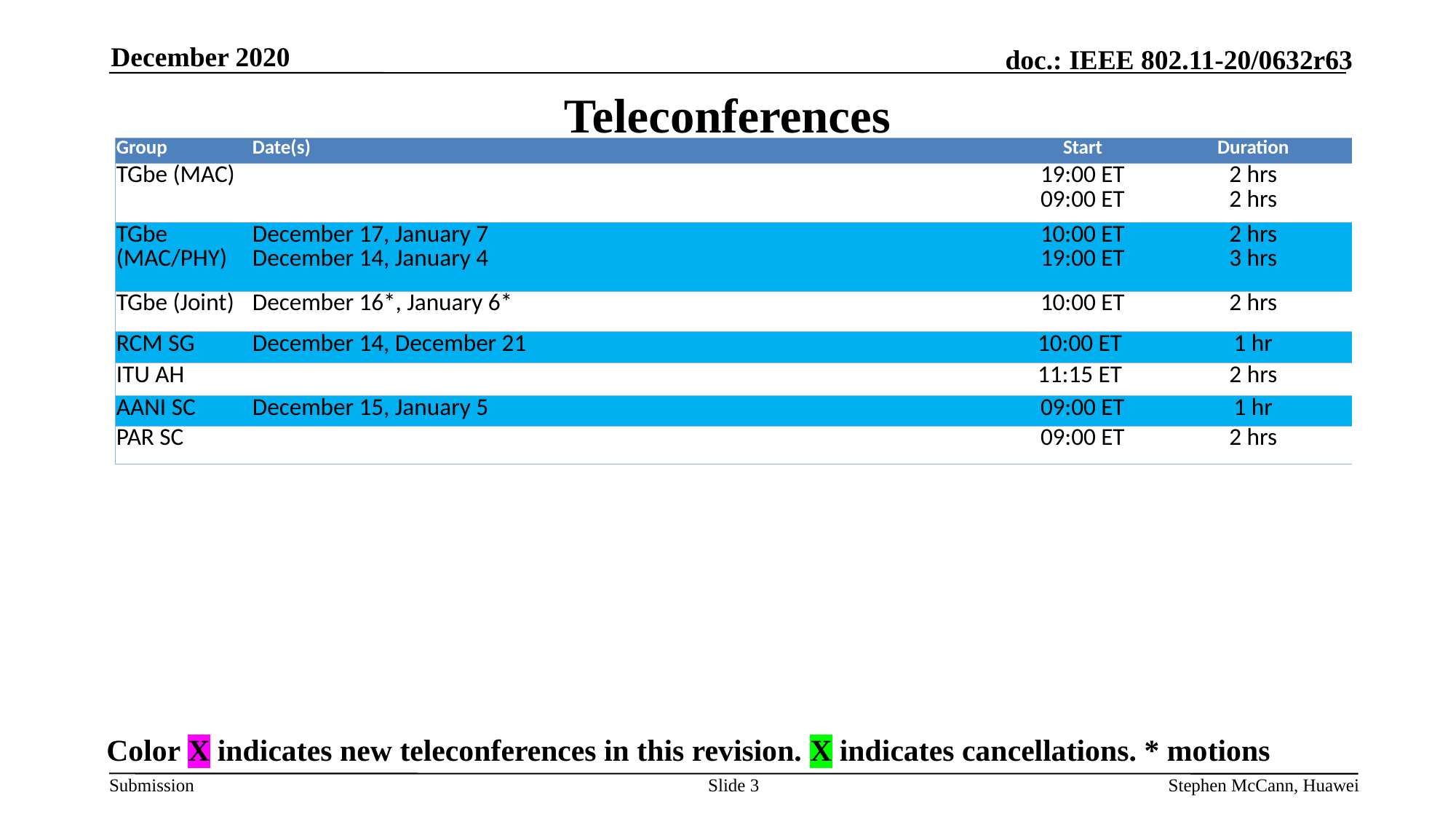

December 2020
# Teleconferences
| Group | Date(s) | Start | Duration |
| --- | --- | --- | --- |
| TGbe (MAC) |  | 19:00 ET 09:00 ET | 2 hrs 2 hrs |
| TGbe (MAC/PHY) | December 17, January 7 December 14, January 4 | 10:00 ET 19:00 ET | 2 hrs 3 hrs |
| TGbe (Joint) | December 16\*, January 6\* | 10:00 ET | 2 hrs |
| RCM SG | December 14, December 21 | 10:00 ET | 1 hr |
| ITU AH |  | 11:15 ET | 2 hrs |
| AANI SC | December 15, January 5 | 09:00 ET | 1 hr |
| PAR SC |  | 09:00 ET | 2 hrs |
Color X indicates new teleconferences in this revision. X indicates cancellations. * motions
Slide 3
Stephen McCann, Huawei